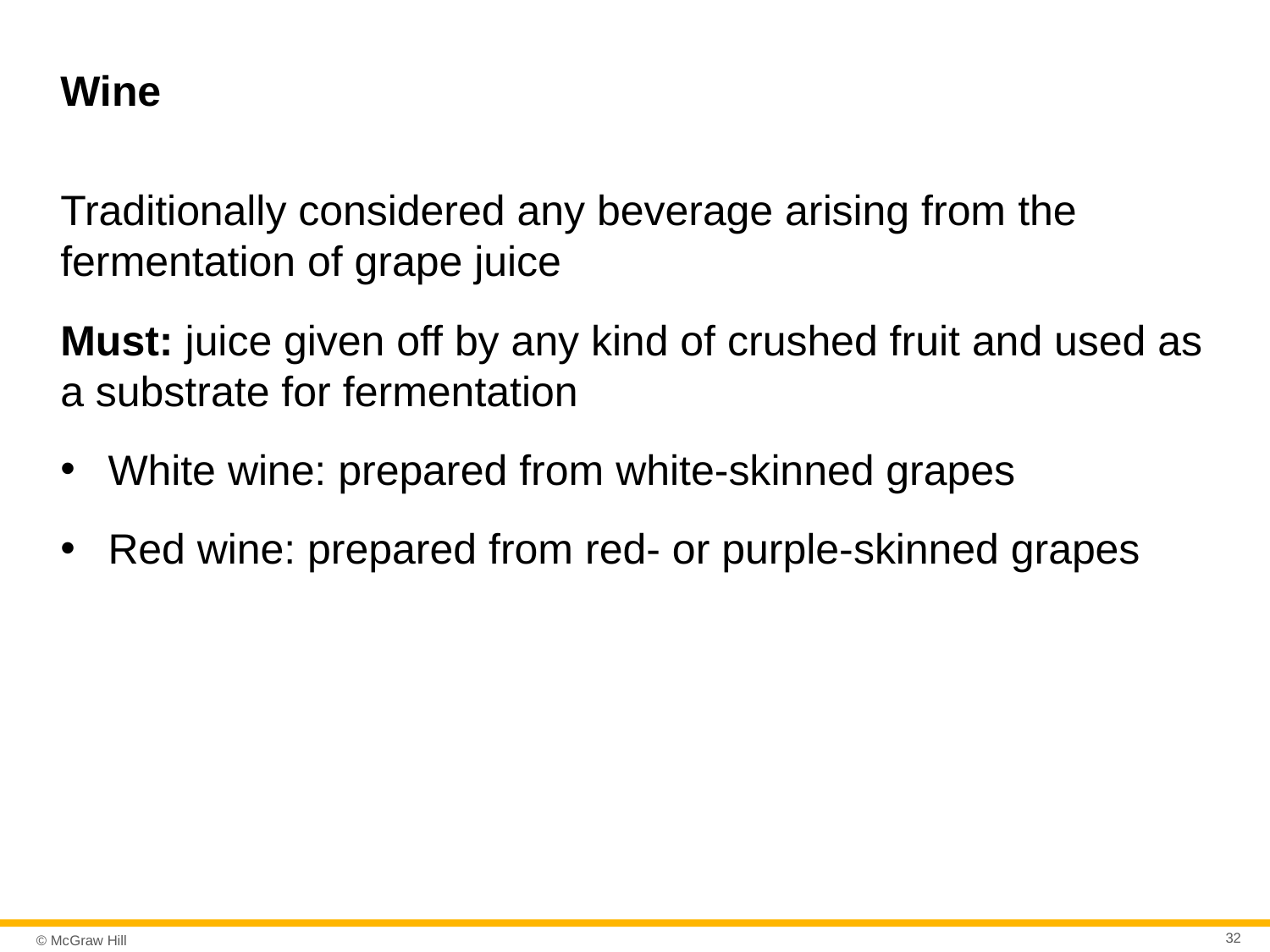

# Wine
Traditionally considered any beverage arising from the fermentation of grape juice
Must: juice given off by any kind of crushed fruit and used as a substrate for fermentation
White wine: prepared from white-skinned grapes
Red wine: prepared from red- or purple-skinned grapes